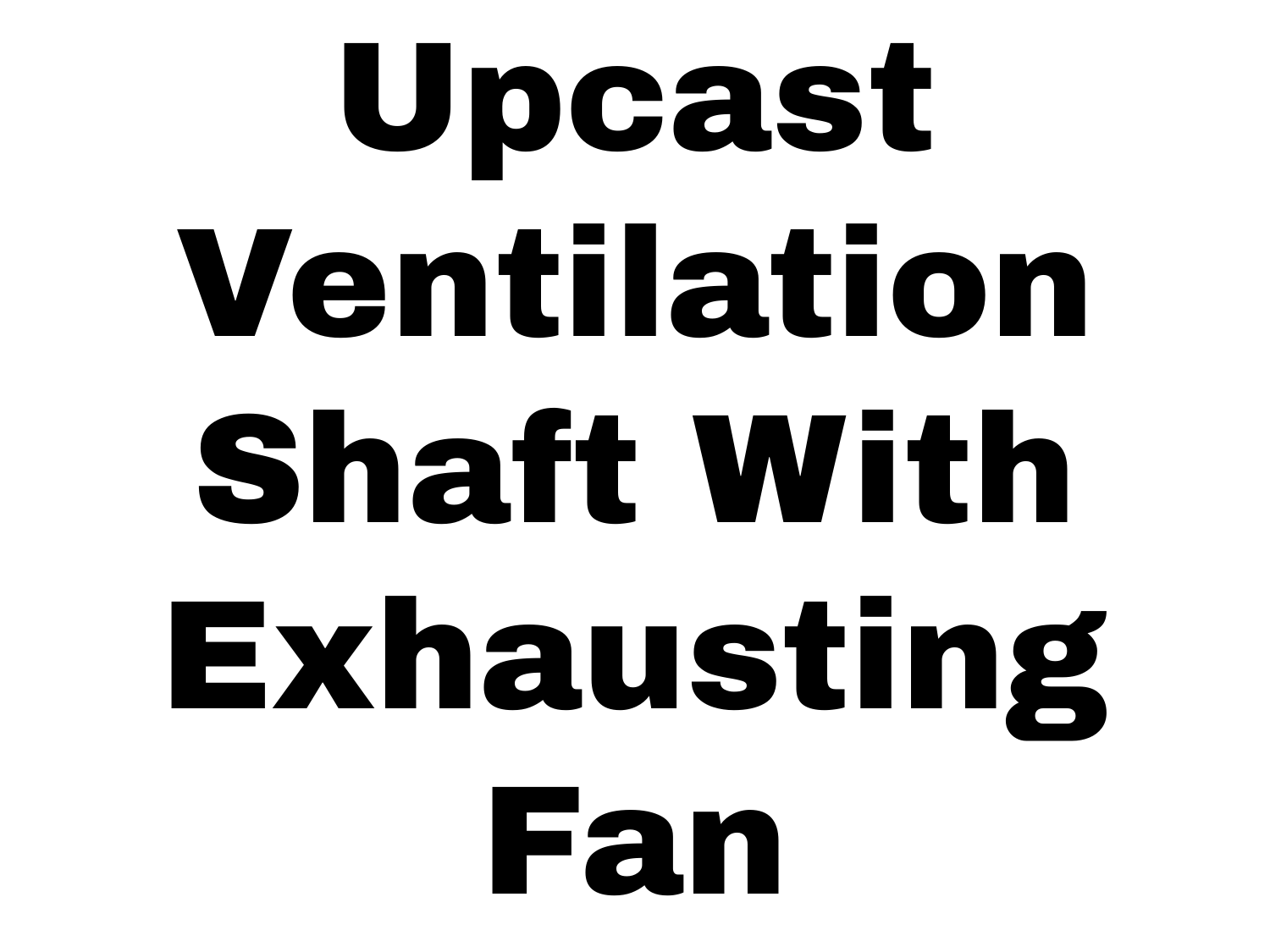

# Upcast Ventilation Shaft With Exhausting Fan